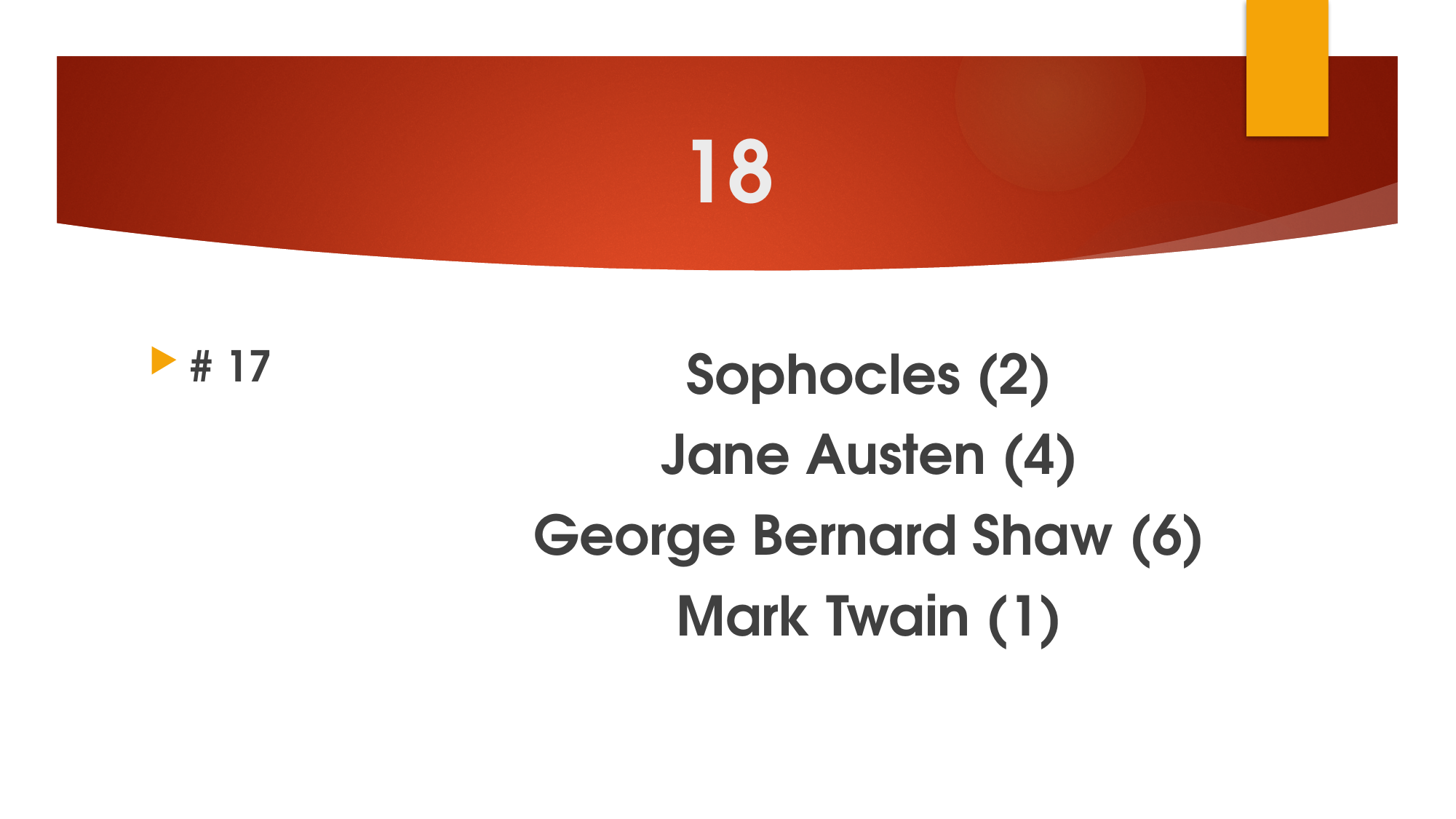

# 18
# 17
Sophocles (2)
Jane Austen (4)
George Bernard Shaw (6)
Mark Twain (1)